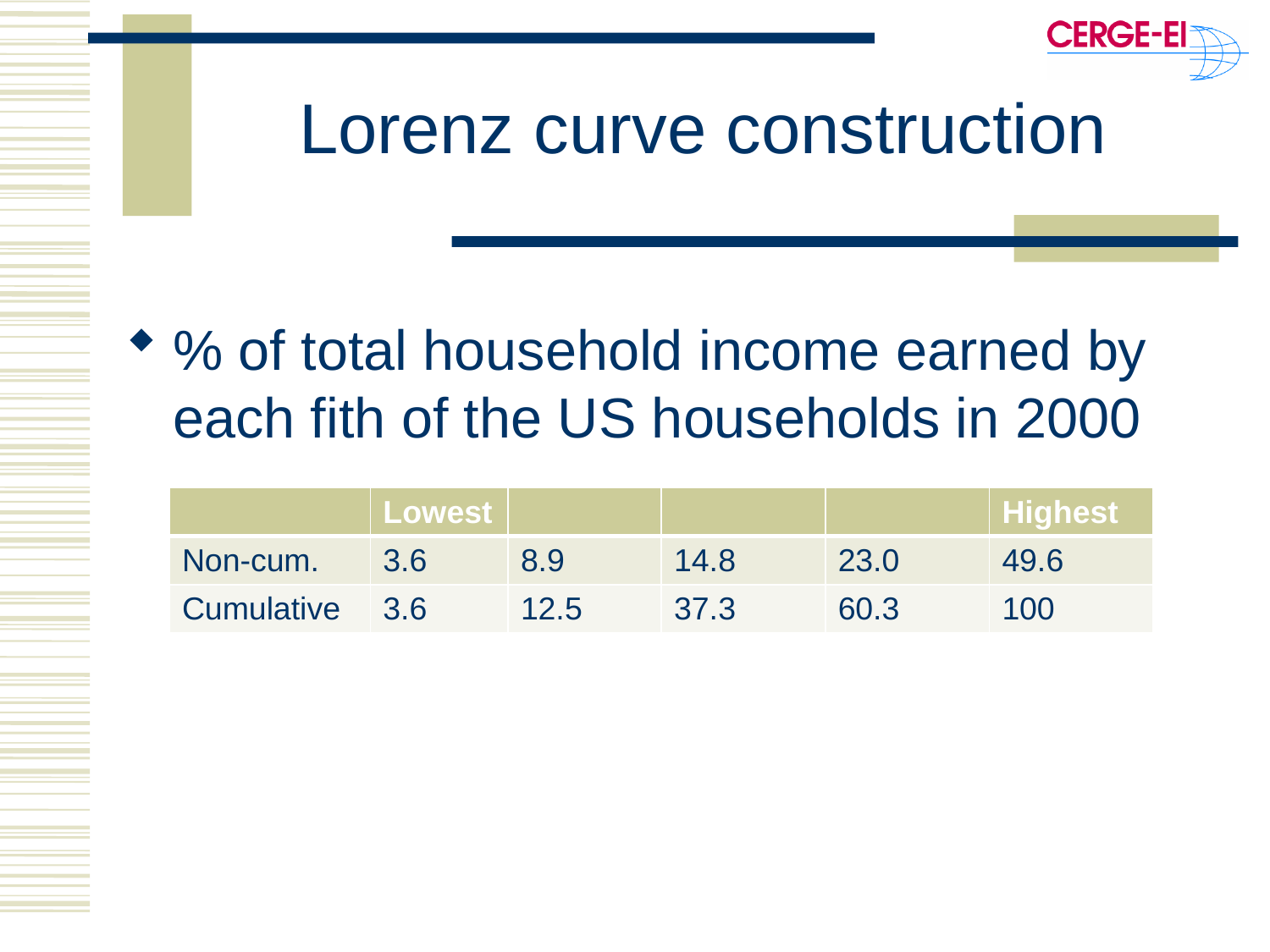

# Lorenz curve construction
% of total household income earned by each fith of the US households in 2000

|  | Lowest |  |  |  | Highest |
| --- | --- | --- | --- | --- | --- |
| Non-cum. | 3.6 | 8.9 | 14.8 | 23.0 | 49.6 |
| Cumulative | 3.6 | 12.5 | 37.3 | 60.3 | 100 |